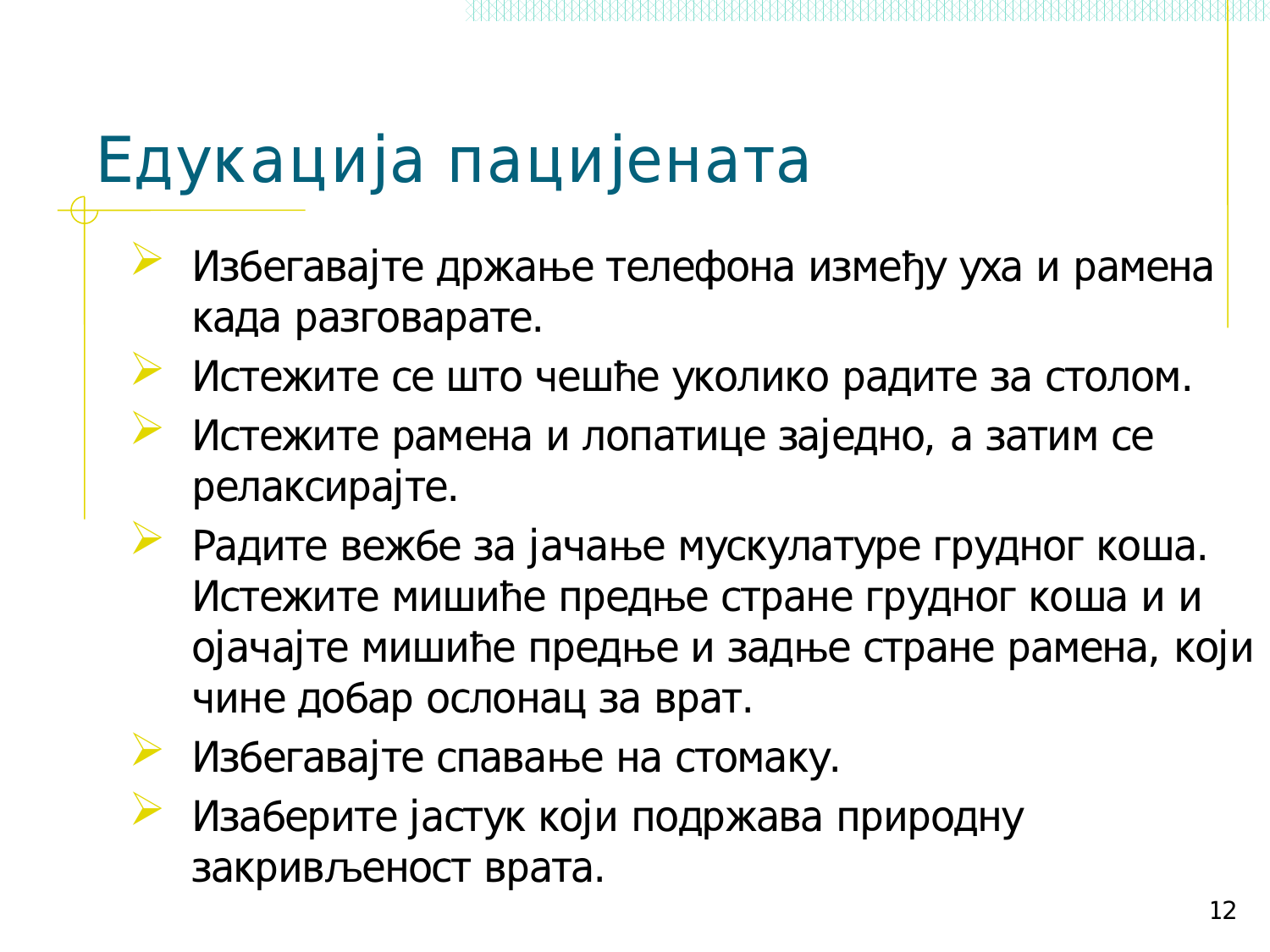

# Едукација пацијената
Избегавајте држање телефона између уха и рамена када разговарате.
Истежите се што чешће уколико радите за столом.
Истежите рамена и лопатице заједно, а затим се релаксирајте.
Радите вежбе за јачање мускулатуре грудног коша. Истежите мишиће предње стране грудног коша и и ојачајте мишиће предње и задње стране рамена, који чине добар ослонац за врат.
Избегавајте спавање на стомаку.
Изаберите јастук који подржава природну закривљеност врата.

12